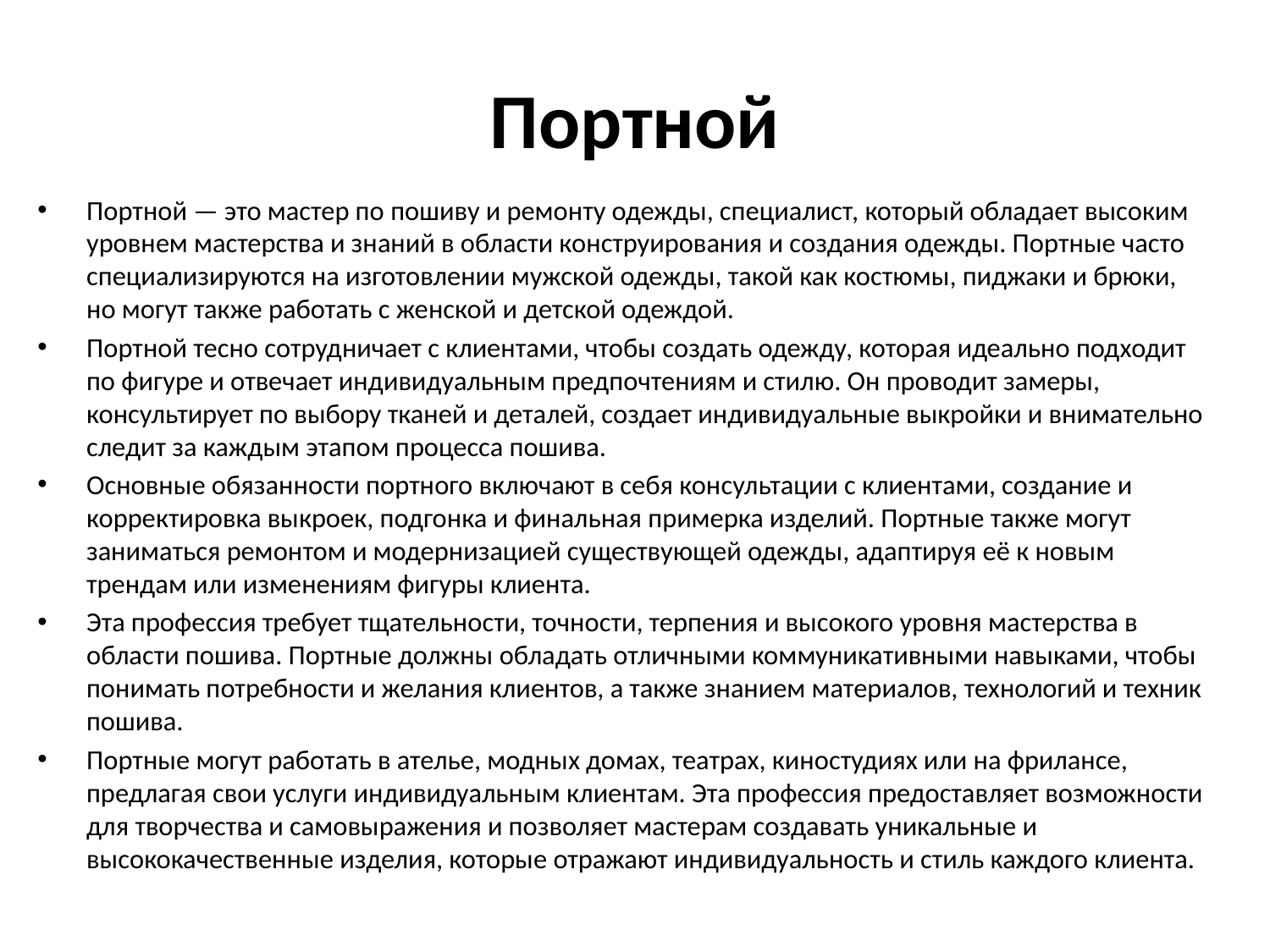

# Портной
Портной — это мастер по пошиву и ремонту одежды, специалист, который обладает высоким уровнем мастерства и знаний в области конструирования и создания одежды. Портные часто специализируются на изготовлении мужской одежды, такой как костюмы, пиджаки и брюки, но могут также работать с женской и детской одеждой.
Портной тесно сотрудничает с клиентами, чтобы создать одежду, которая идеально подходит по фигуре и отвечает индивидуальным предпочтениям и стилю. Он проводит замеры, консультирует по выбору тканей и деталей, создает индивидуальные выкройки и внимательно следит за каждым этапом процесса пошива.
Основные обязанности портного включают в себя консультации с клиентами, создание и корректировка выкроек, подгонка и финальная примерка изделий. Портные также могут заниматься ремонтом и модернизацией существующей одежды, адаптируя её к новым трендам или изменениям фигуры клиента.
Эта профессия требует тщательности, точности, терпения и высокого уровня мастерства в области пошива. Портные должны обладать отличными коммуникативными навыками, чтобы понимать потребности и желания клиентов, а также знанием материалов, технологий и техник пошива.
Портные могут работать в ателье, модных домах, театрах, киностудиях или на фрилансе, предлагая свои услуги индивидуальным клиентам. Эта профессия предоставляет возможности для творчества и самовыражения и позволяет мастерам создавать уникальные и высококачественные изделия, которые отражают индивидуальность и стиль каждого клиента.